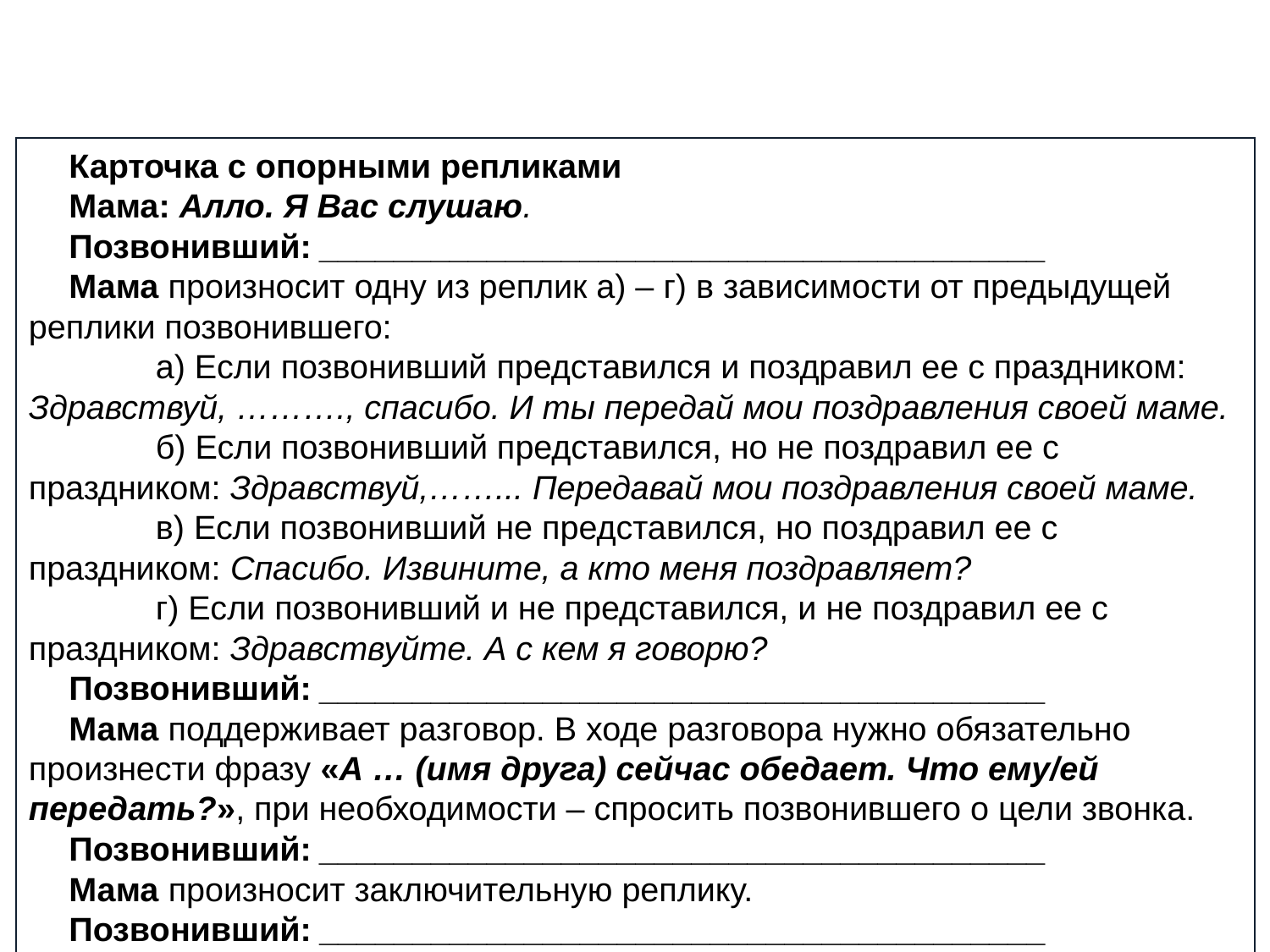

Карточка с опорными репликами
Мама: Алло. Я Вас слушаю.
Позвонивший: _______________________________________
Мама произносит одну из реплик а) – г) в зависимости от предыдущей реплики позвонившего:
	а) Если позвонивший представился и поздравил ее с праздником: Здравствуй, ………., спасибо. И ты передай мои поздравления своей маме.
	б) Если позвонивший представился, но не поздравил ее с праздником: Здравствуй,……... Передавай мои поздравления своей маме.
	в) Если позвонивший не представился, но поздравил ее с праздником: Спасибо. Извините, а кто меня поздравляет?
	г) Если позвонивший и не представился, и не поздравил ее с праздником: Здравствуйте. А с кем я говорю?
Позвонивший: _______________________________________
Мама поддерживает разговор. В ходе разговора нужно обязательно произнести фразу «А … (имя друга) сейчас обедает. Что ему/ей передать?», при необходимости – спросить позвонившего о цели звонка.
Позвонивший: _______________________________________
Мама произносит заключительную реплику.
Позвонивший: _______________________________________